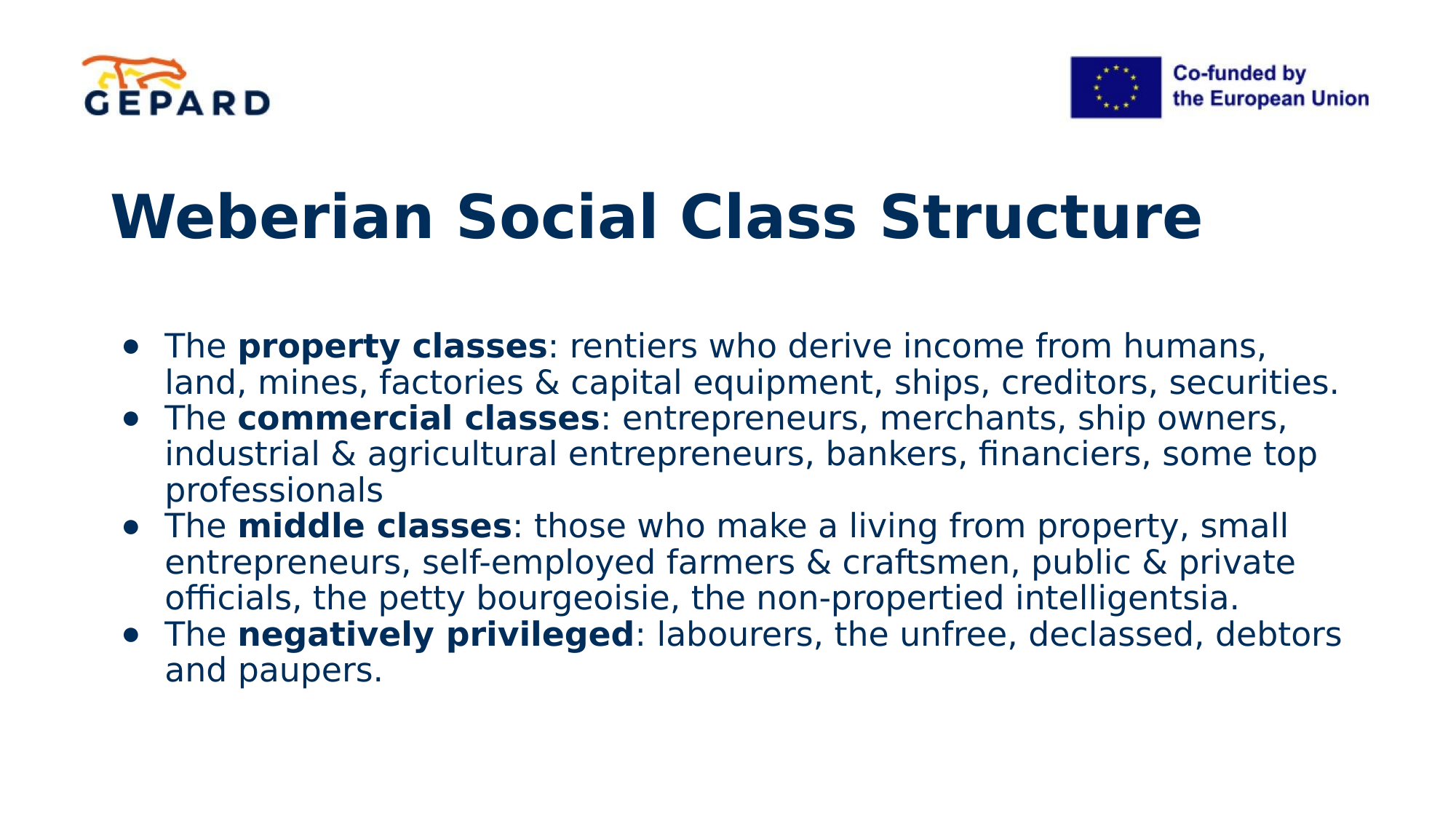

# Weberian Social Class Structure
The property classes: rentiers who derive income from humans, land, mines, factories & capital equipment, ships, creditors, securities.
The commercial classes: entrepreneurs, merchants, ship owners, industrial & agricultural entrepreneurs, bankers, financiers, some top professionals
The middle classes: those who make a living from property, small entrepreneurs, self-employed farmers & craftsmen, public & private officials, the petty bourgeoisie, the non-propertied intelligentsia.
The negatively privileged: labourers, the unfree, declassed, debtors and paupers.